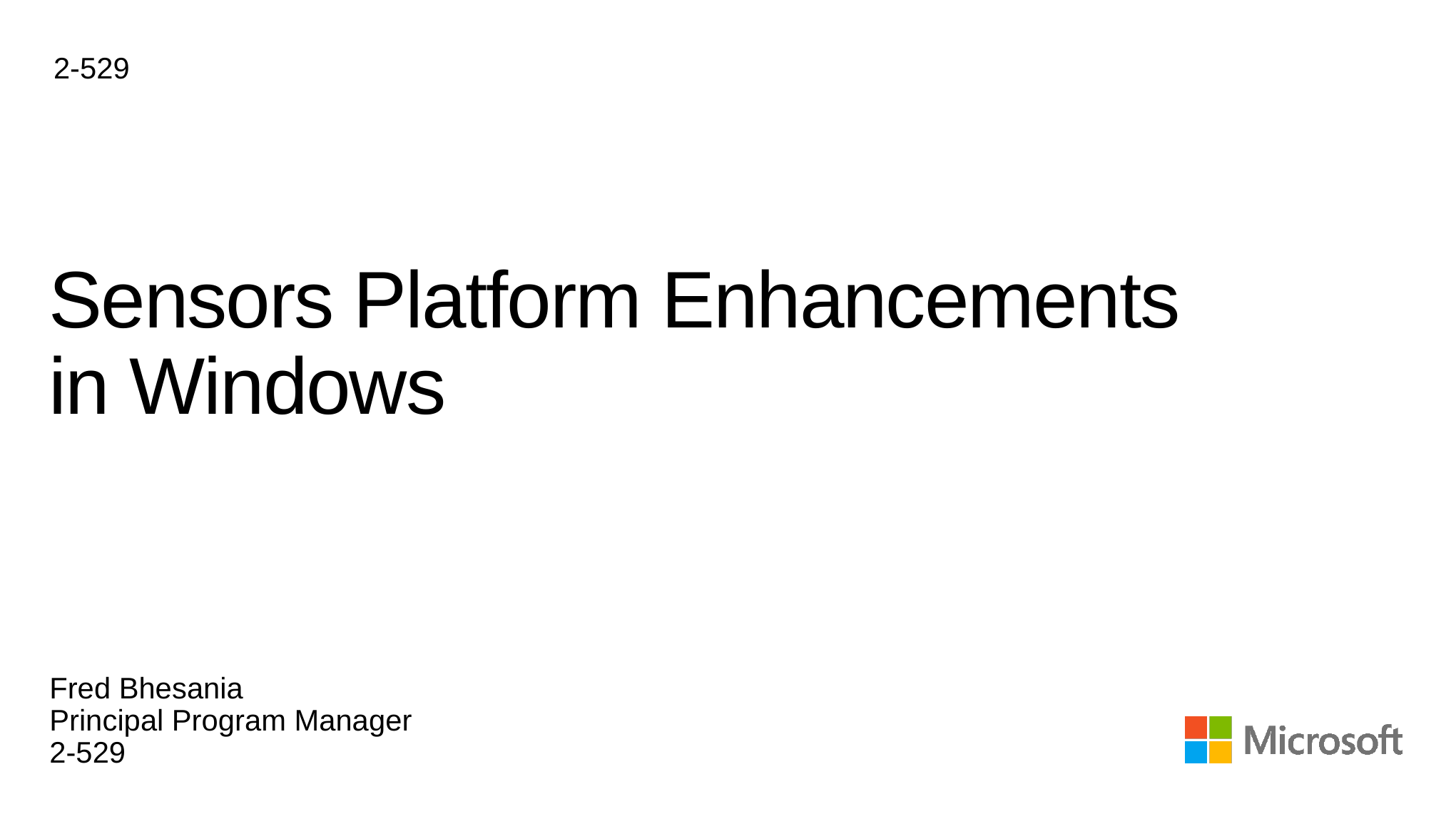

2-529
# Sensors Platform Enhancements in Windows
Fred Bhesania
Principal Program Manager
2-529